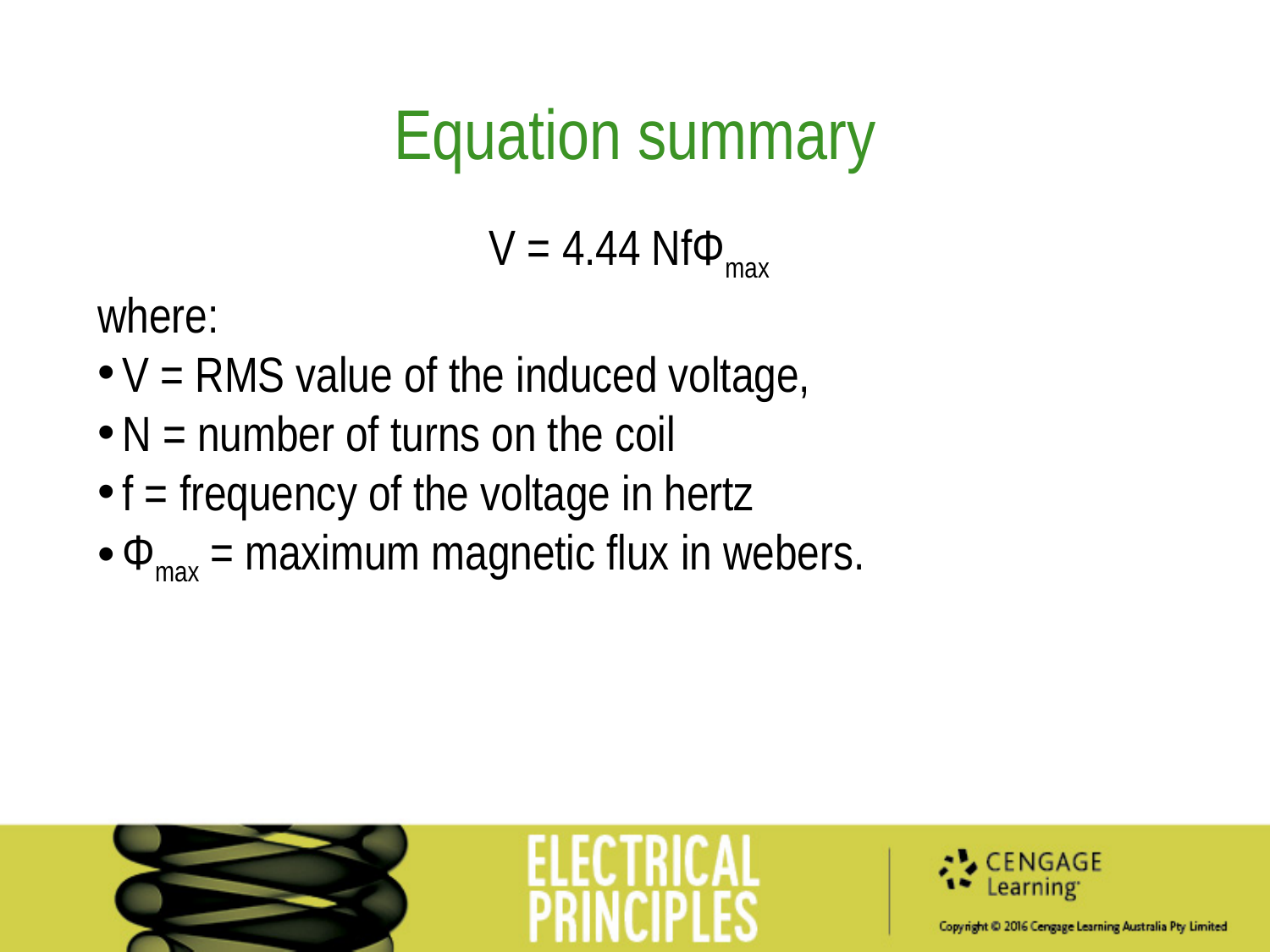

Equation summary

V = 4.44 NfΦmax
where:
V = RMS value of the induced voltage,
N = number of turns on the coil
f = frequency of the voltage in hertz
Φmax = maximum magnetic flux in webers.